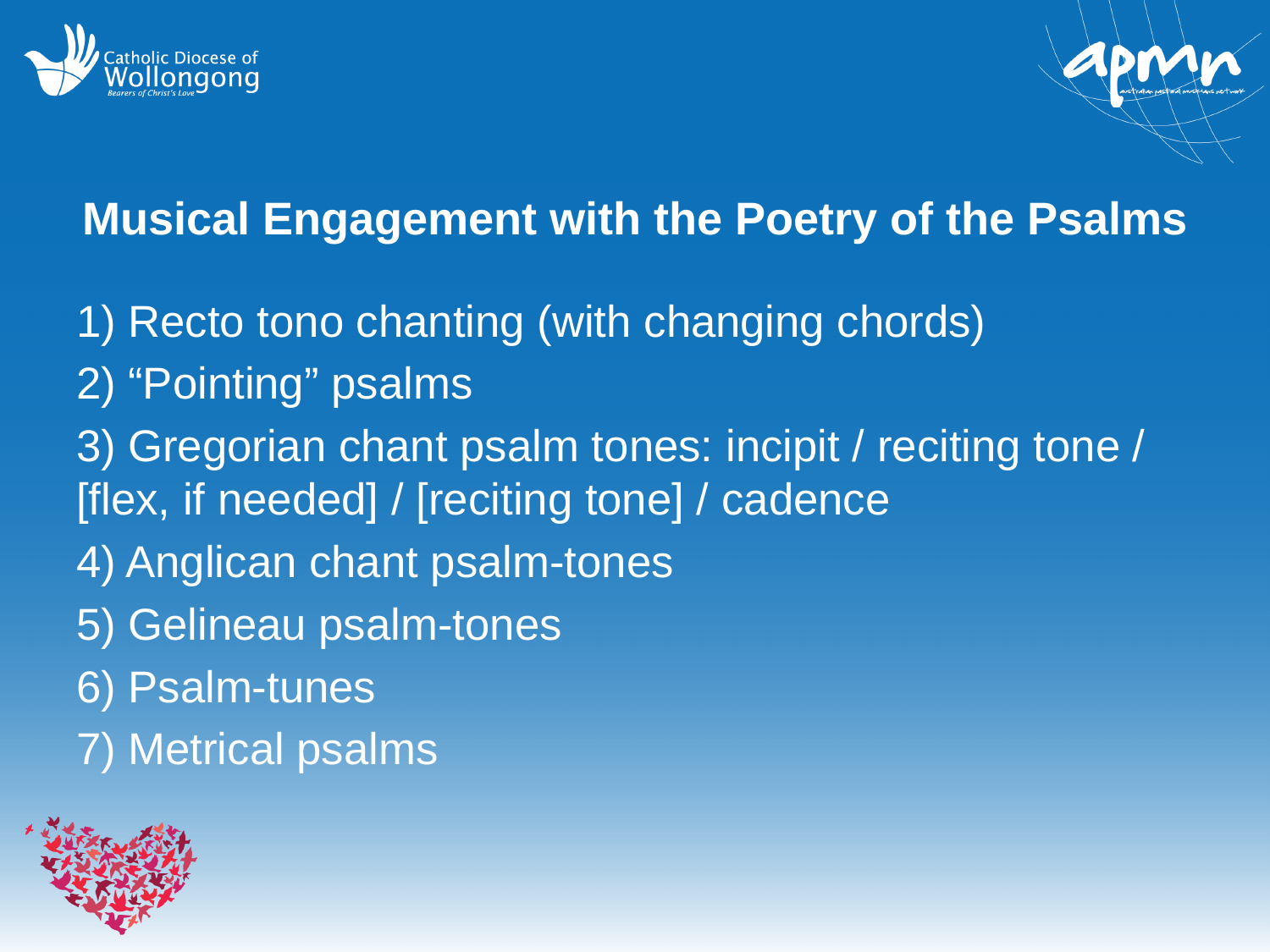

# Musical Engagement with the Poetry of the Psalms
1) Recto tono chanting (with changing chords)
2) “Pointing” psalms
3) Gregorian chant psalm tones: incipit / reciting tone / [flex, if needed] / [reciting tone] / cadence
4) Anglican chant psalm-tones
5) Gelineau psalm-tones
6) Psalm-tunes
7) Metrical psalms